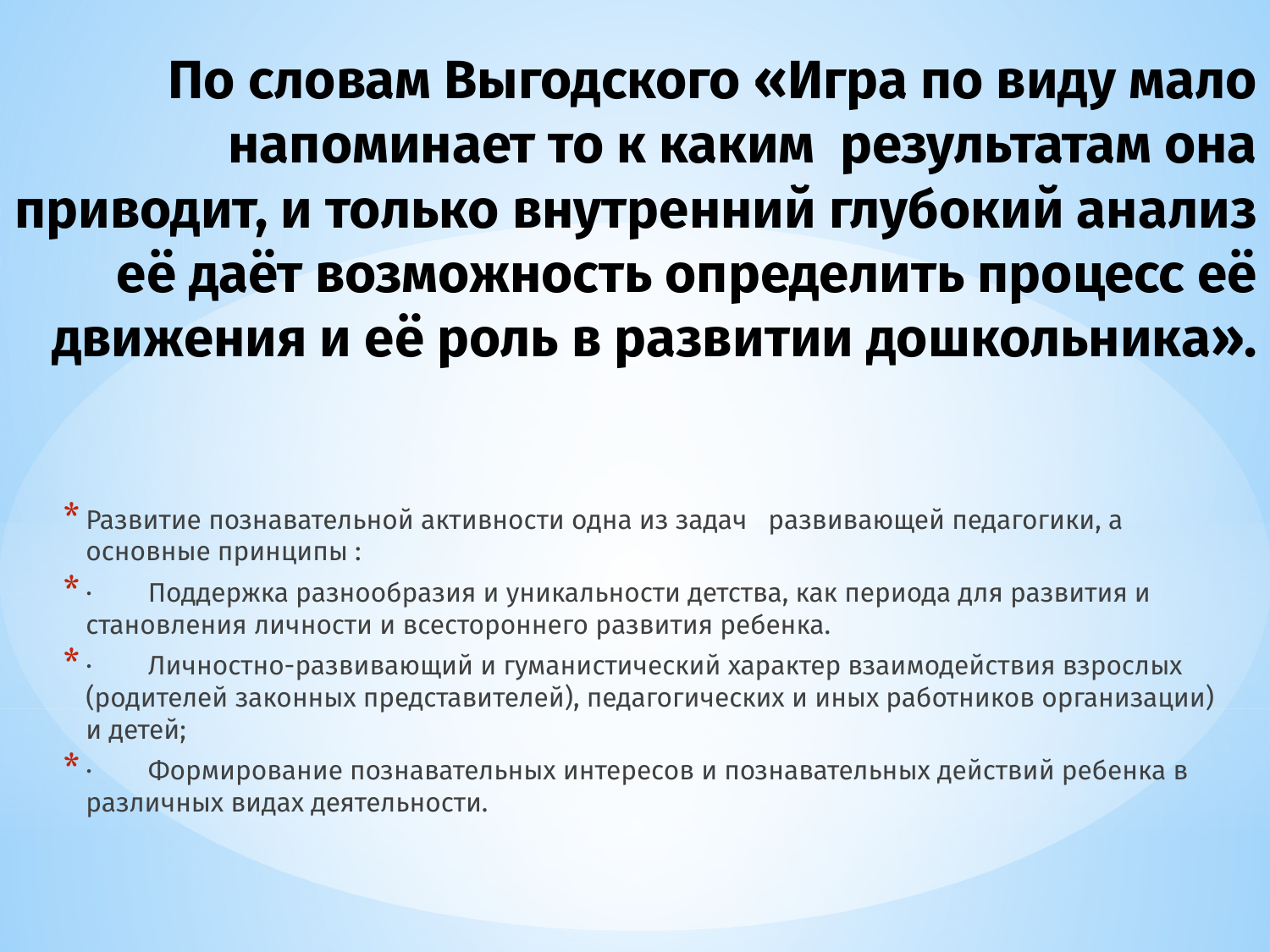

# По словам Выгодского «Игра по виду мало напоминает то к каким  результатам она приводит, и только внутренний глубокий анализ её даёт возможность определить процесс её движения и её роль в развитии дошкольника».
Развитие познавательной активности одна из задач   развивающей педагогики, а  основные принципы :
·        Поддержка разнообразия и уникальности детства, как периода для развития и становления личности и всестороннего развития ребенка.
·        Личностно-развивающий и гуманистический характер взаимодействия взрослых (родителей законных представителей), педагогических и иных работников организации) и детей;
·        Формирование познавательных интересов и познавательных действий ребенка в различных видах деятельности.